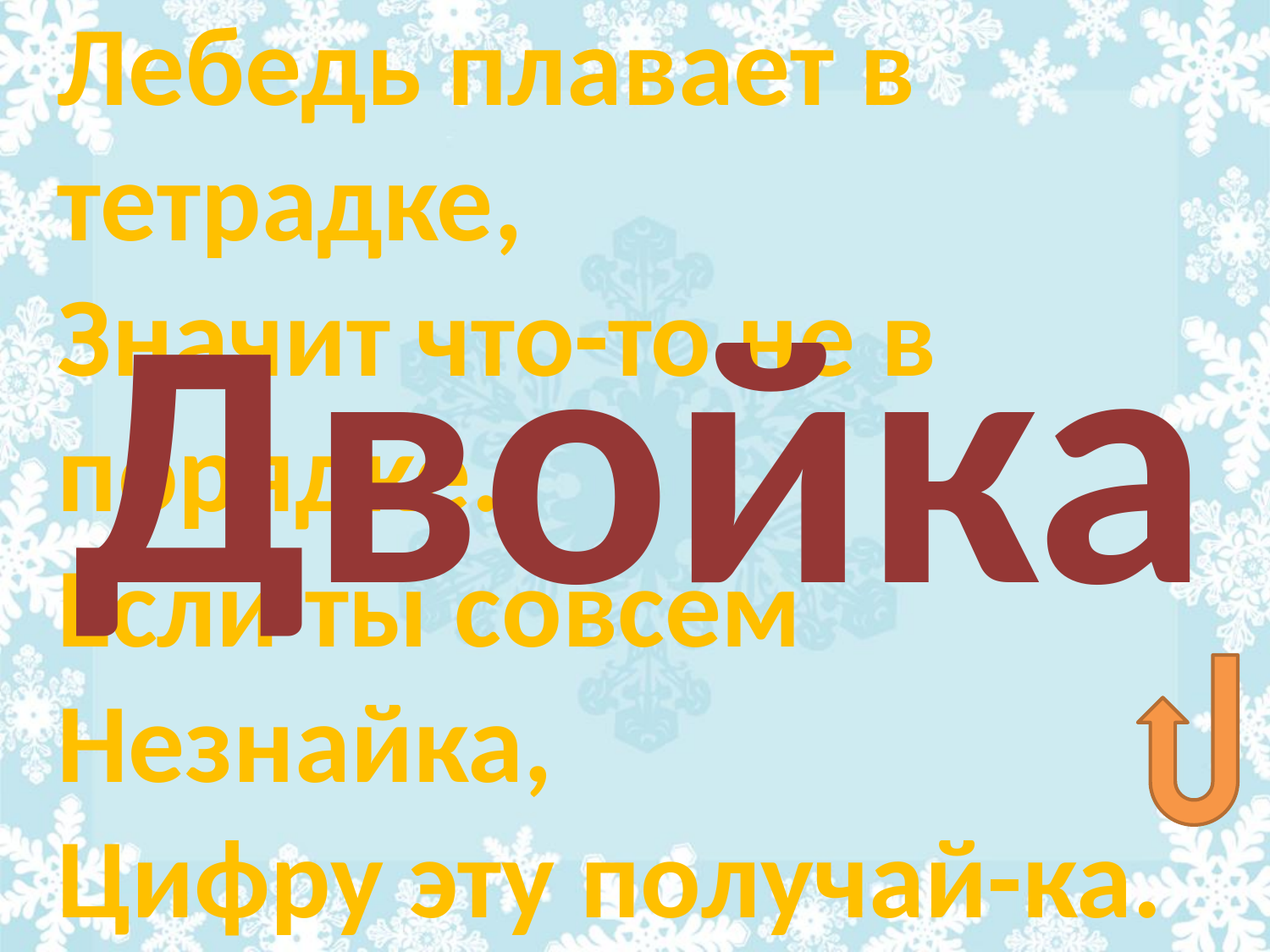

Лебедь плавает в тетрадке,
Значит что-то не в порядке.
Если ты совсем Незнайка,
Цифру эту получай-ка.
Двойка